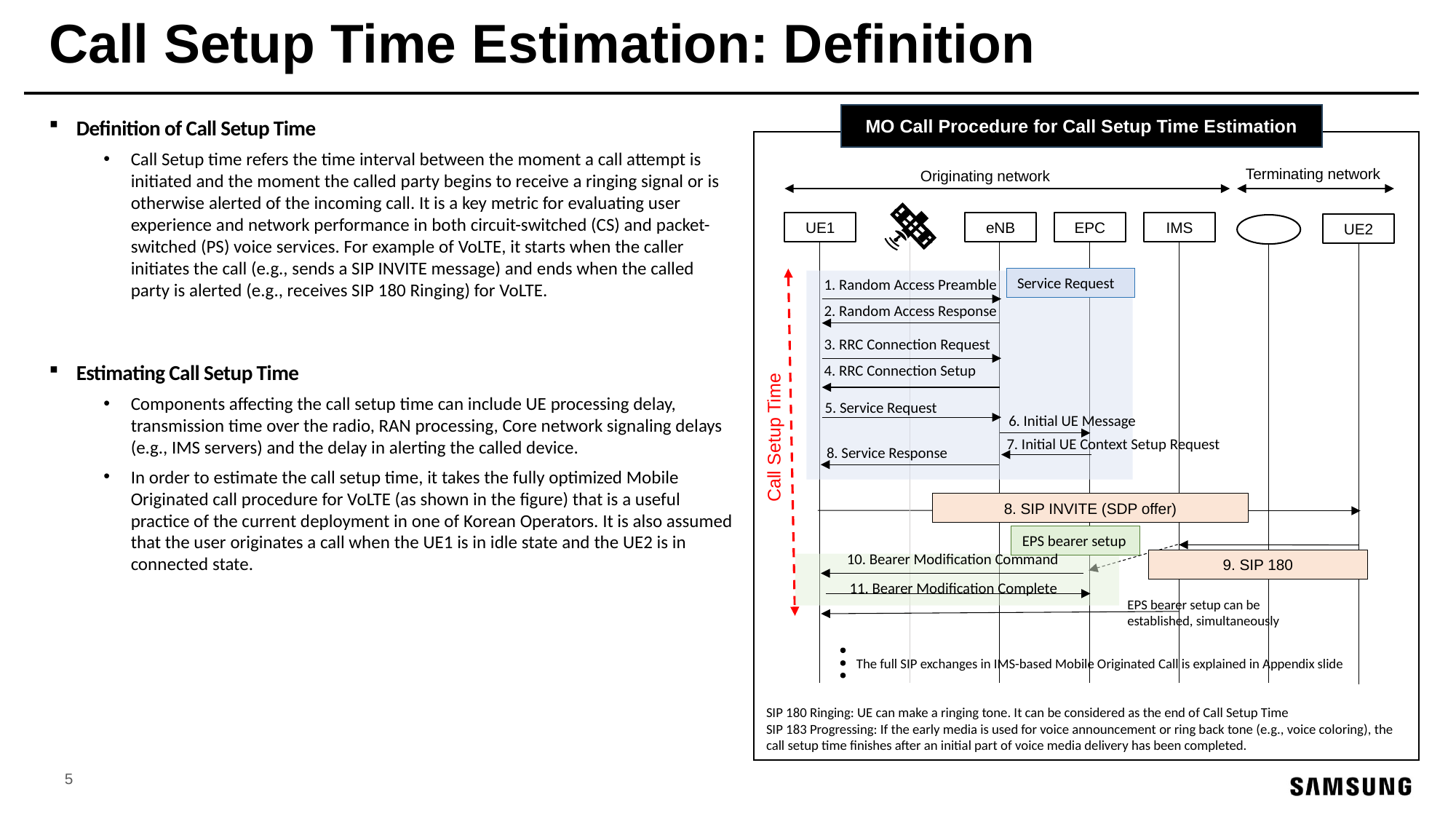

# Call Setup Time Estimation: Definition
MO Call Procedure for Call Setup Time Estimation
Definition of Call Setup Time
Call Setup time refers the time interval between the moment a call attempt is initiated and the moment the called party begins to receive a ringing signal or is otherwise alerted of the incoming call. It is a key metric for evaluating user experience and network performance in both circuit-switched (CS) and packet-switched (PS) voice services. For example of VoLTE, it starts when the caller initiates the call (e.g., sends a SIP INVITE message) and ends when the called party is alerted (e.g., receives SIP 180 Ringing) for VoLTE.

Estimating Call Setup Time
Components affecting the call setup time can include UE processing delay, transmission time over the radio, RAN processing, Core network signaling delays (e.g., IMS servers) and the delay in alerting the called device.
In order to estimate the call setup time, it takes the fully optimized Mobile Originated call procedure for VoLTE (as shown in the figure) that is a useful practice of the current deployment in one of Korean Operators. It is also assumed that the user originates a call when the UE1 is in idle state and the UE2 is in connected state.

Terminating network
Originating network

UE1
eNB
EPC
IMS
UE2

Service Request
1. Random Access Preamble
2. Random Access Response
3. RRC Connection Request
4. RRC Connection Setup
5. Service Request

6. Initial UE Message
Call Setup Time
7. Initial UE Context Setup Request
8. Service Response
8. SIP INVITE (SDP offer)
EPS bearer setup
10. Bearer Modification Command
9. SIP 180

11. Bearer Modification Complete
EPS bearer setup can be established, simultaneously

The full SIP exchanges in IMS-based Mobile Originated Call is explained in Appendix slide
SIP 180 Ringing: UE can make a ringing tone. It can be considered as the end of Call Setup Time
SIP 183 Progressing: If the early media is used for voice announcement or ring back tone (e.g., voice coloring), the call setup time finishes after an initial part of voice media delivery has been completed.
5